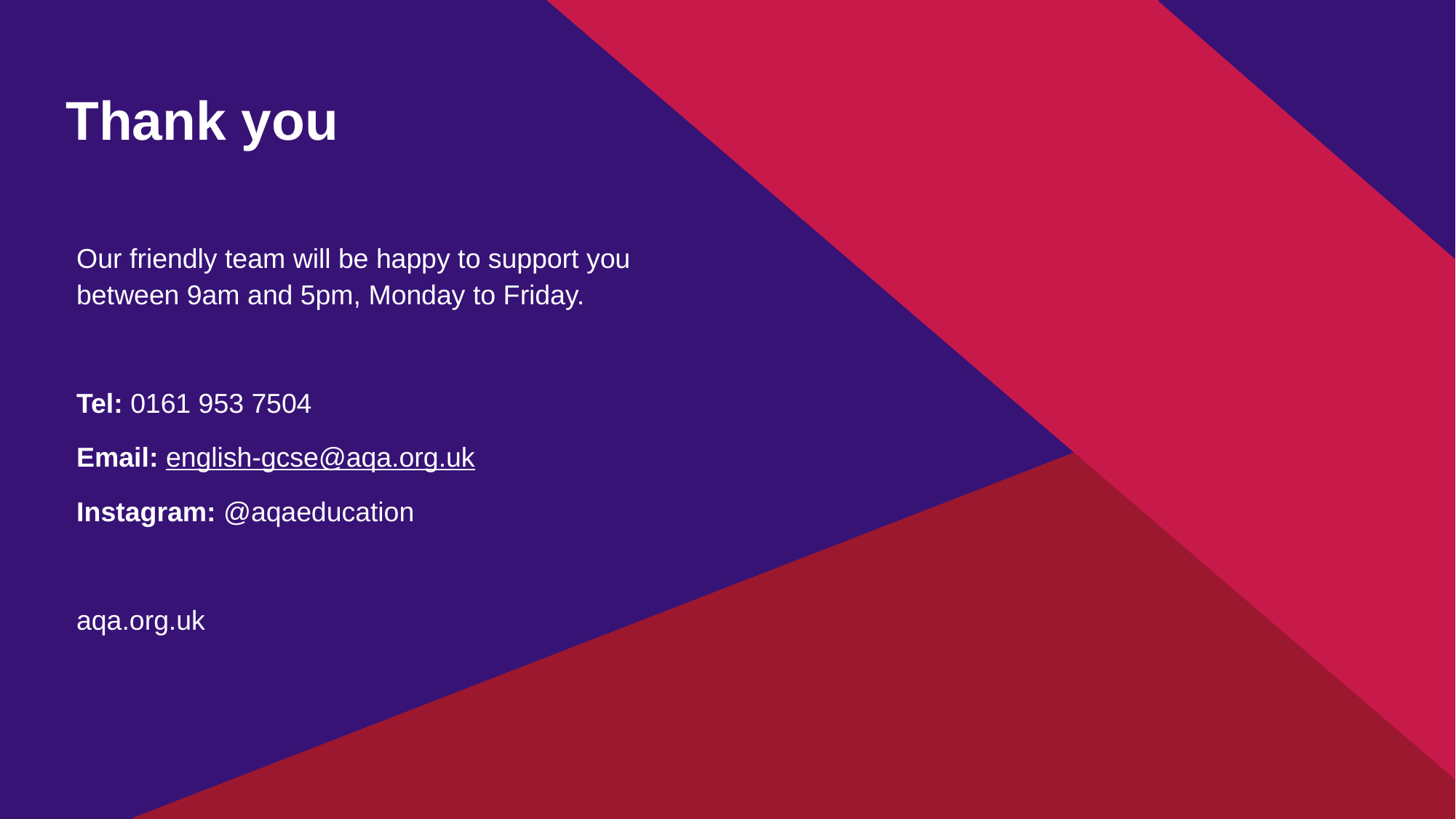

# Thank you
Our friendly team will be happy to support you between 9am and 5pm, Monday to Friday.

Tel: 0161 953 7504
Email: english-gcse@aqa.org.uk
Instagram: @aqaeducation

aqa.org.uk